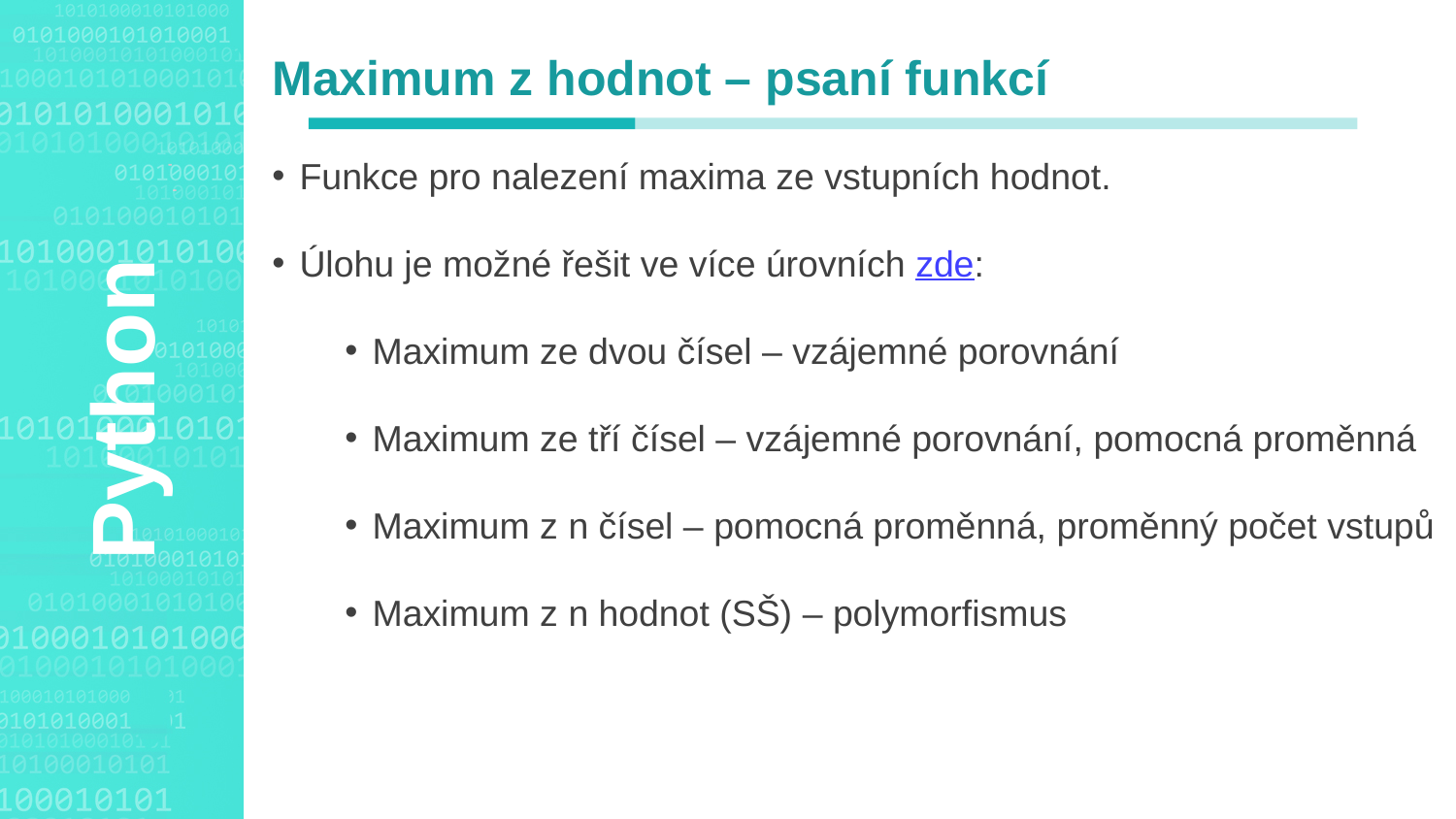

Maximum z hodnot – psaní funkcí
Funkce pro nalezení maxima ze vstupních hodnot.

Úlohu je možné řešit ve více úrovních zde:

Maximum ze dvou čísel – vzájemné porovnání

Maximum ze tří čísel – vzájemné porovnání, pomocná proměnná

Maximum z n čísel – pomocná proměnná, proměnný počet vstupů

Maximum z n hodnot (SŠ) – polymorfismus

Agenda Style

Python